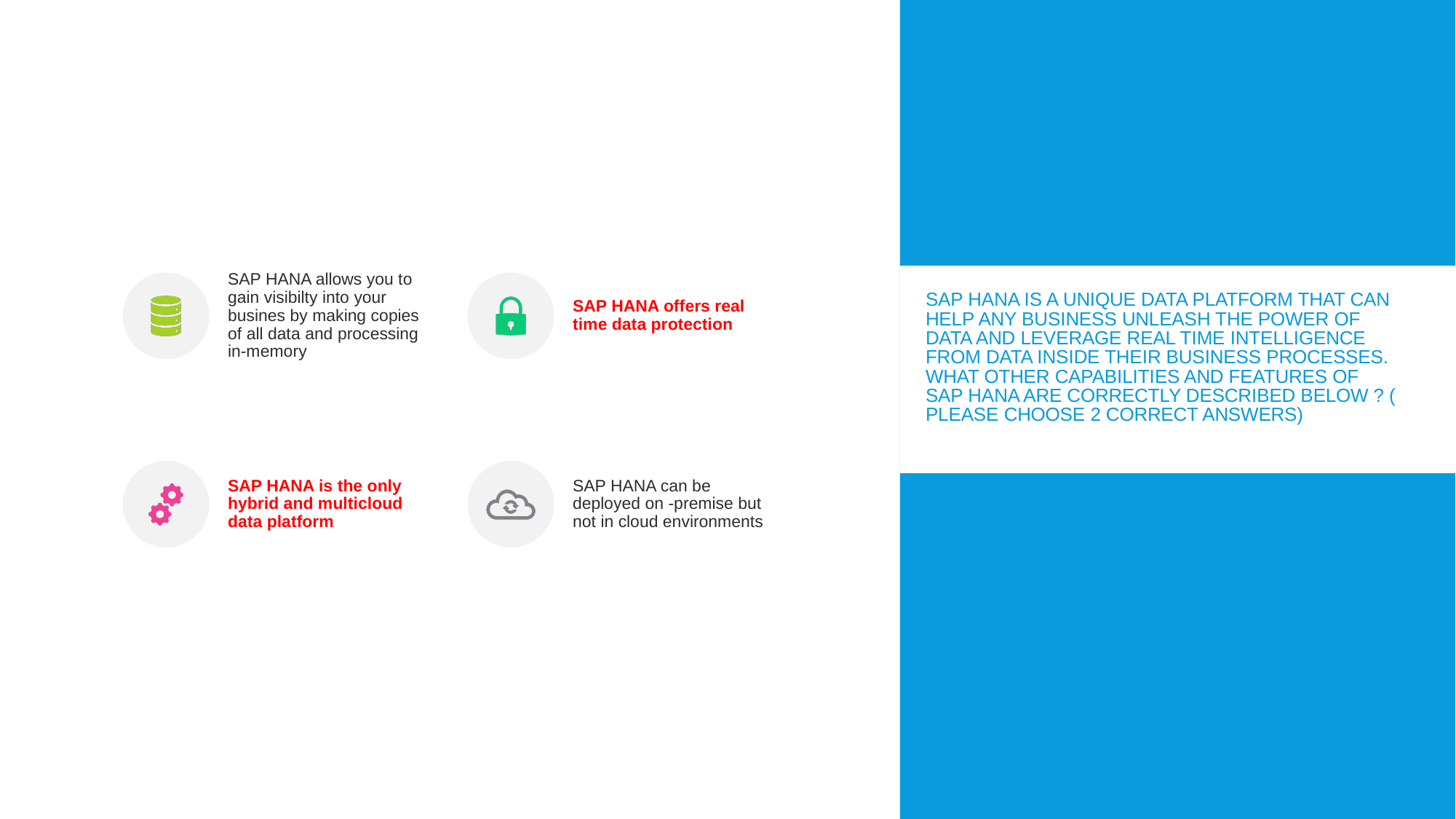

SAP HANA allows you to gain visibilty into your busines by making copies of all data and processing in-memory
SAP HANA offers real time data protection
SAP HANA is the only hybrid and multicloud data platform
SAP HANA can be deployed on -premise but not in cloud environments

# SAP HANA is a unique data platform that can help any business unleash the power of data and leverage real time intelligence from data inside their business processes. What other capabilities and features of SAP HANA are correctly described below ? ( Please choose 2 correct answers)